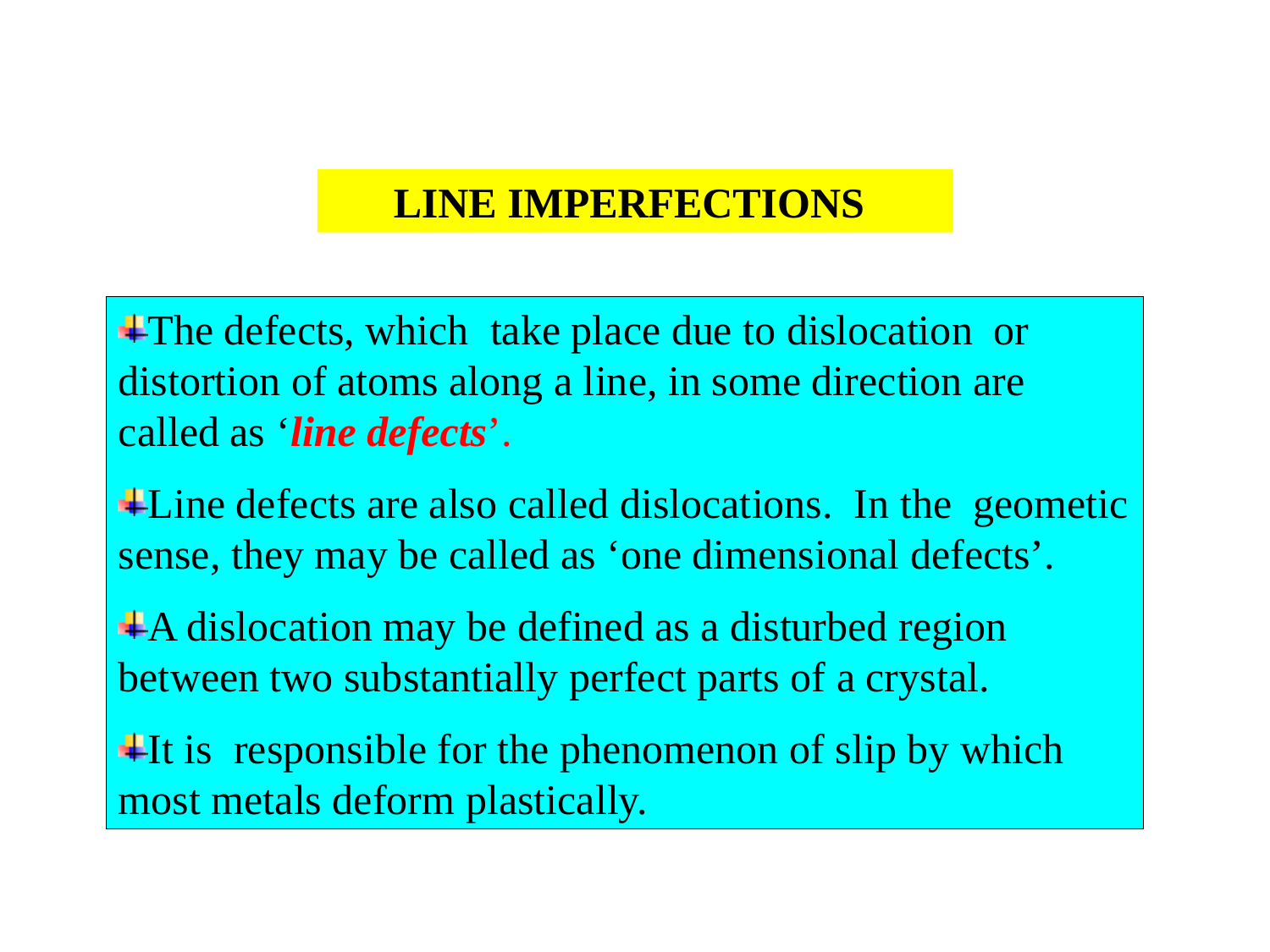

LINE IMPERFECTIONS
The defects, which  take place due to dislocation  or distortion of atoms along a line, in some direction are called as ‘line defects’.
Line defects are also called dislocations.  In the  geometic sense, they may be called as ‘one dimensional defects’.
A dislocation may be defined as a disturbed region between two substantially perfect parts of a crystal.
It is  responsible for the phenomenon of slip by which most metals deform plastically.